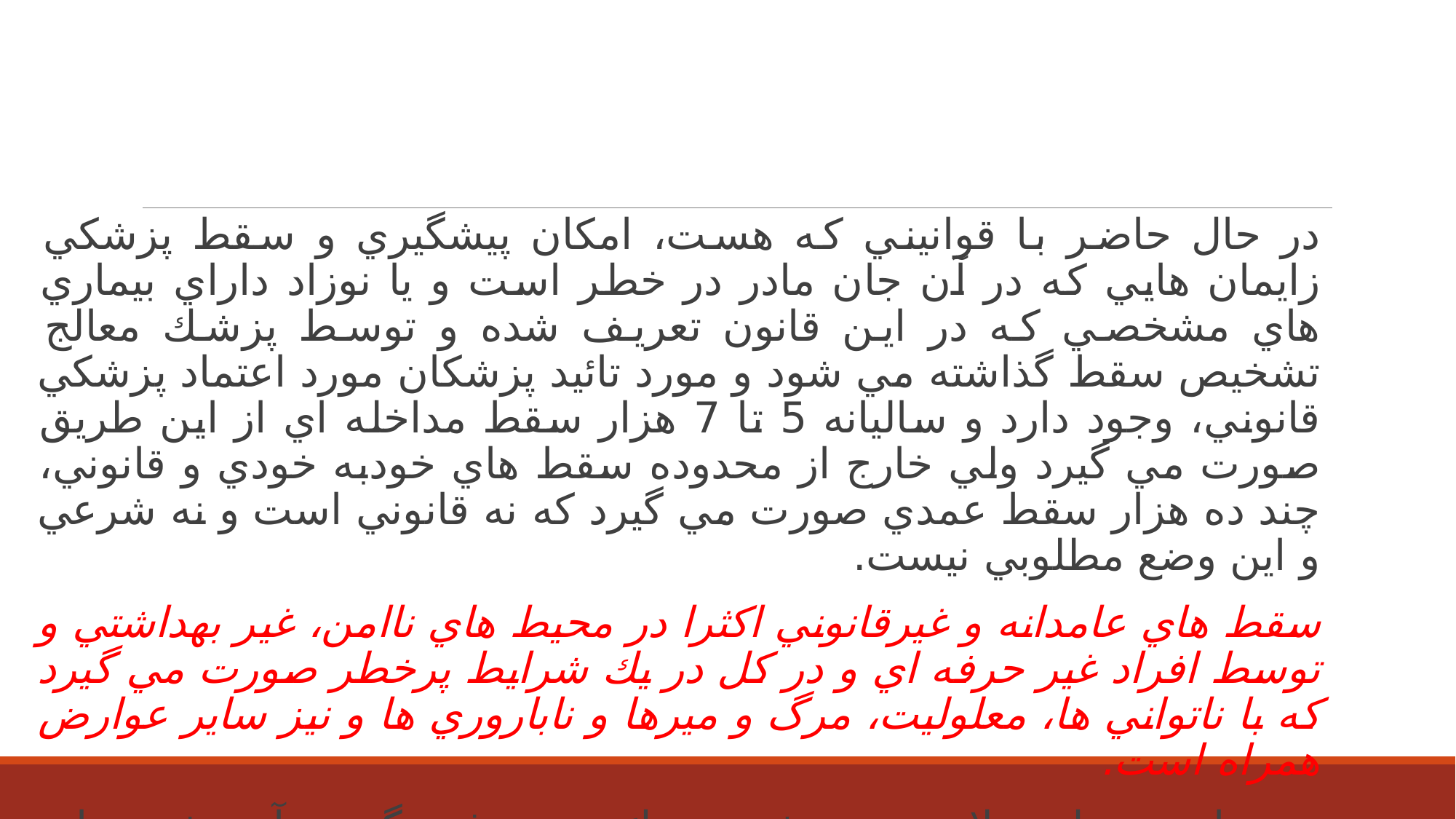

در حال حاضر با قوانيني كه هست، امكان پيشگيري و سقط پزشكي زايمان هايي كه در آن جان مادر در خطر است و يا نوزاد داراي بيماري هاي مشخصي كه در اين قانون تعريف شده و توسط پزشك معالج تشخيص سقط گذاشته مي شود و مورد تائيد پزشكان مورد اعتماد پزشكي قانوني، وجود دارد و ساليانه 5 تا 7 هزار سقط مداخله اي از اين طريق صورت مي گيرد ولي خارج از محدوده سقط هاي خودبه خودي و قانوني، چند ده هزار سقط عمدي صورت مي گيرد كه نه قانوني است و نه شرعي و اين وضع مطلوبي نيست.
سقط هاي عامدانه و غيرقانوني اكثرا در محيط هاي ناامن،‌ غير بهداشتي و توسط افراد غير حرفه اي و در كل در يك شرايط پرخطر صورت مي گيرد كه با ناتواني ها، معلوليت، مرگ و ميرها و ناباروري ها و نيز ساير عوارض همراه است.
در برنامه تحول سلامت به ويژه در يك زمينه فرهنگي و آموزشي، بايد برنامه جامعي براي پيشگيري از اين سقط ها باشد.